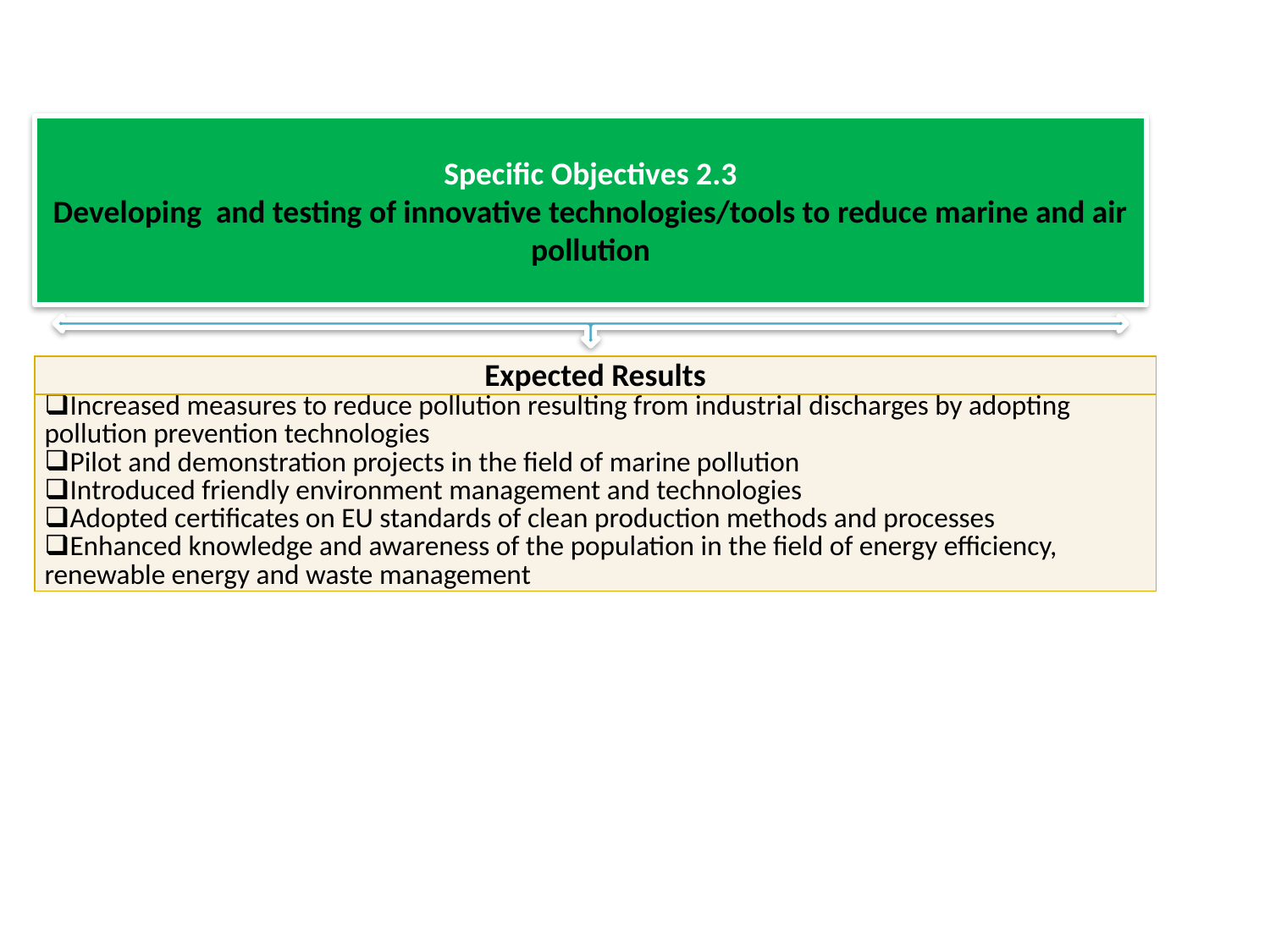

Specific Objectives 2.3
Developing  and testing of innovative technologies/tools to reduce marine and air pollution

| Expected Results |
| --- |
| Increased measures to reduce pollution resulting from industrial discharges by adopting pollution prevention technologies Pilot and demonstration projects in the field of marine pollution Introduced friendly environment management and technologies Adopted certificates on EU standards of clean production methods and processes Enhanced knowledge and awareness of the population in the field of energy efficiency, renewable energy and waste management |